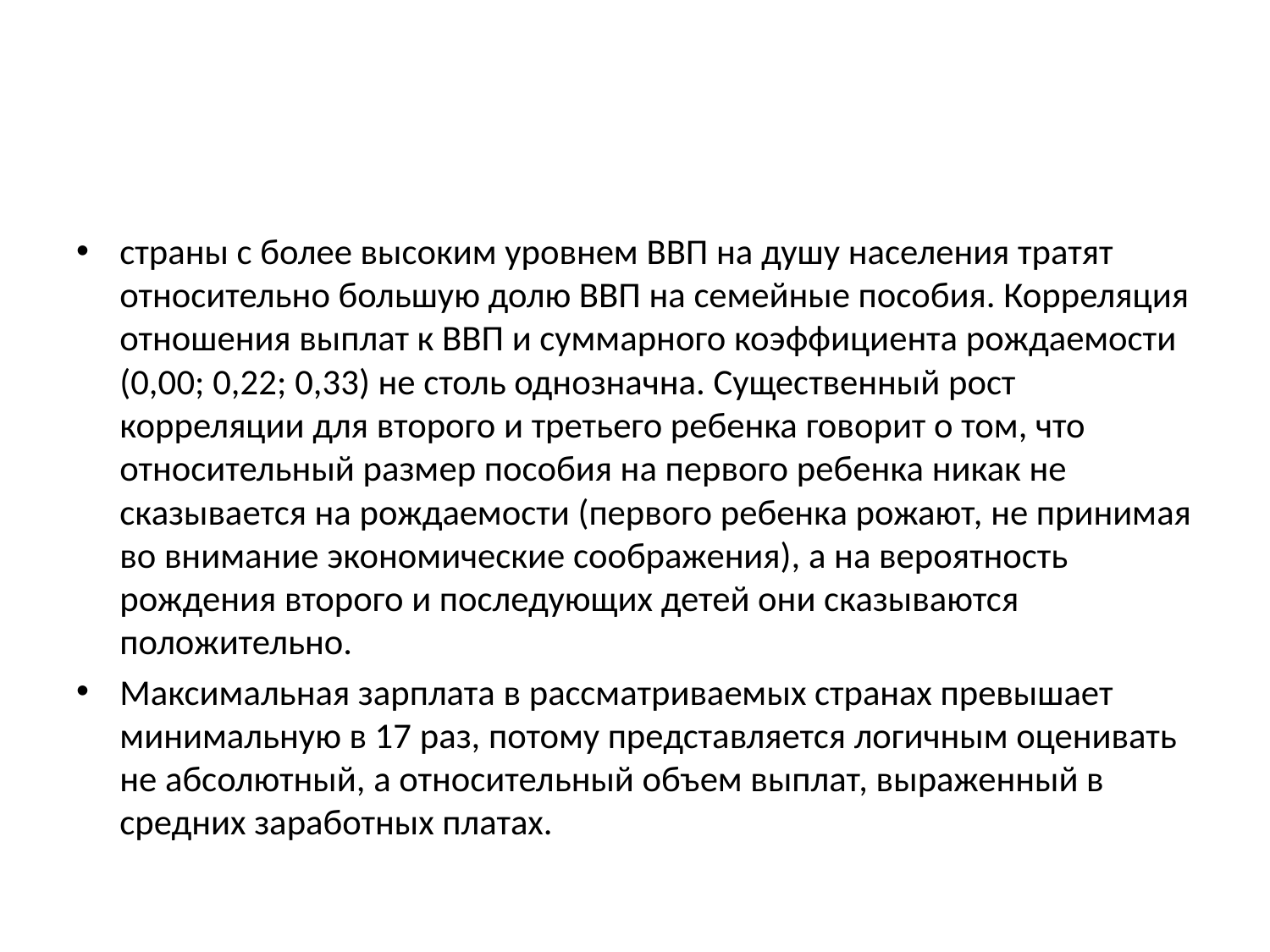

#
страны с более высоким уровнем ВВП на душу населения тратят относительно большую долю ВВП на семейные пособия. Корреляция отношения выплат к ВВП и суммарного коэффициента рождаемости (0,00; 0,22; 0,33) не столь однозначна. Существенный рост корреляции для второго и третьего ребенка говорит о том, что относительный размер пособия на первого ребенка никак не сказывается на рождаемости (первого ребенка рожают, не принимая во внимание экономические соображения), а на вероятность рождения второго и последующих детей они сказываются положительно.
Максимальная зарплата в рассматриваемых странах превышает минимальную в 17 раз, потому представляется логичным оценивать не абсолютный, а относительный объем выплат, выраженный в средних заработных платах.